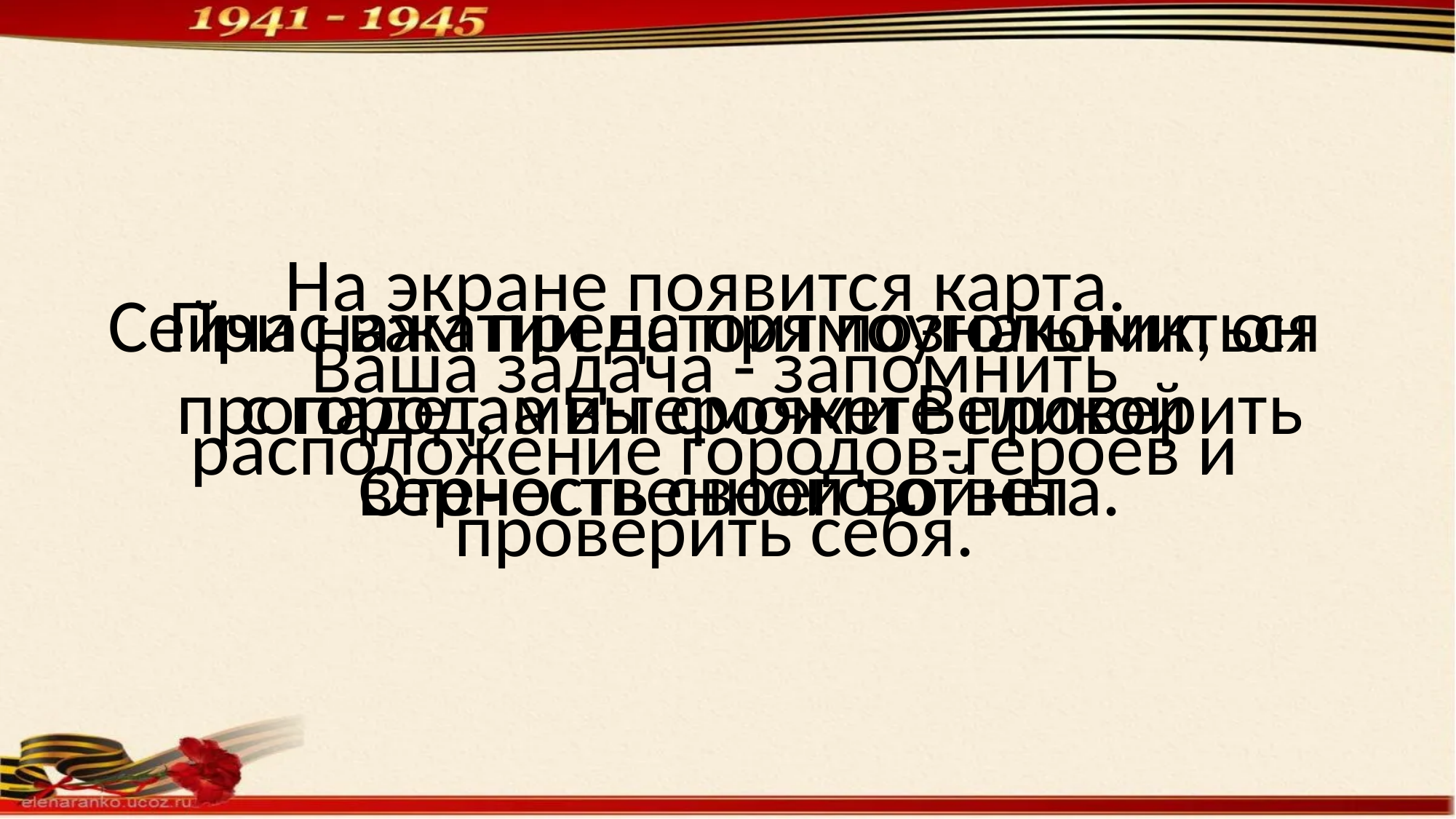

# Сейчас вам предстоит познакомиться с городами-героями Великой Отечественной войны
На экране появится карта.
Ваша задача - запомнить расположение городов-героев и проверить себя.
При нажатии на прямоугольник, он пропадет, а вы сможете проверить верность своего ответа.